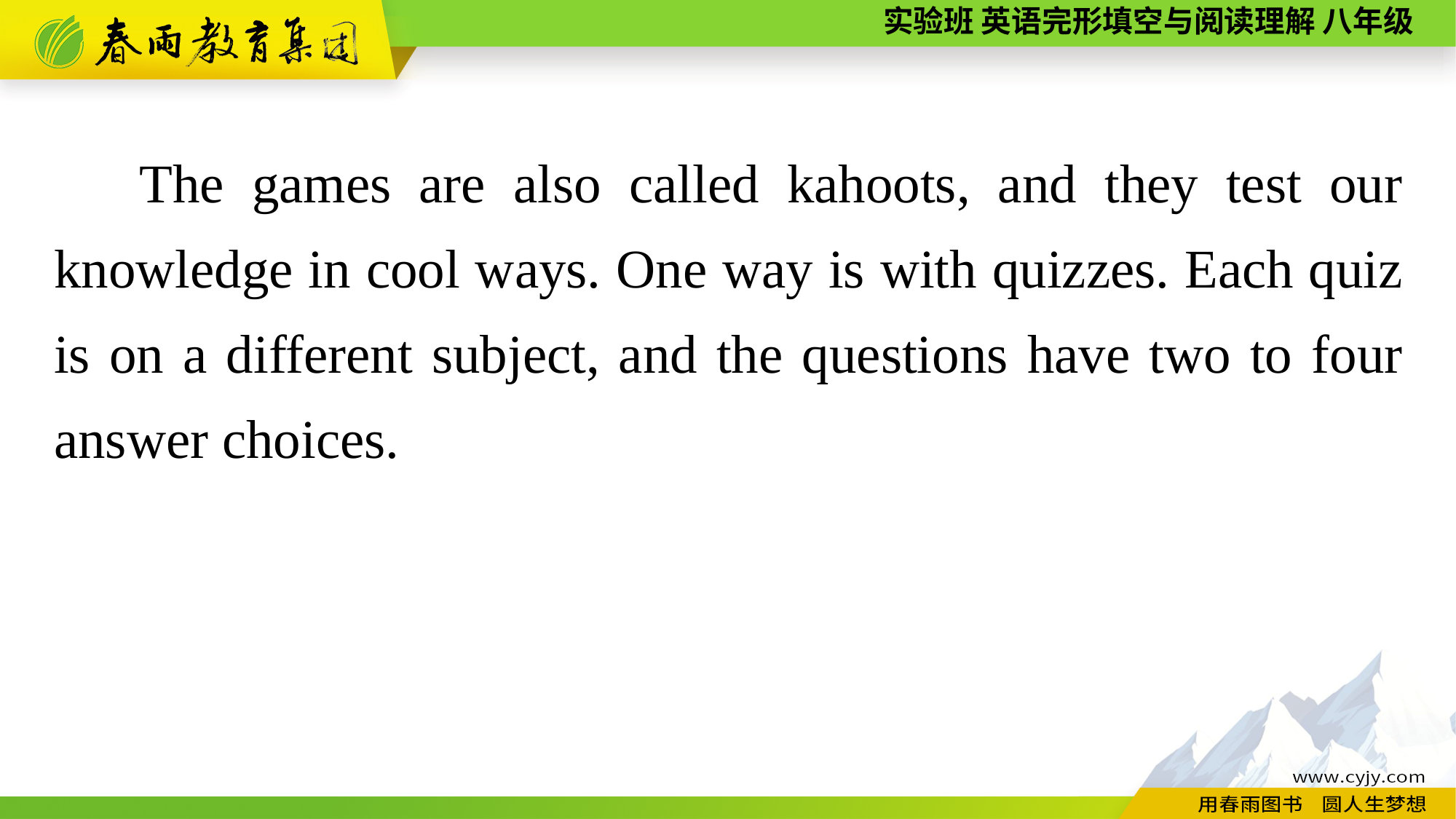

The games are also called kahoots, and they test our knowledge in cool ways. One way is with quizzes. Each quiz is on a different subject, and the questions have two to four answer choices.